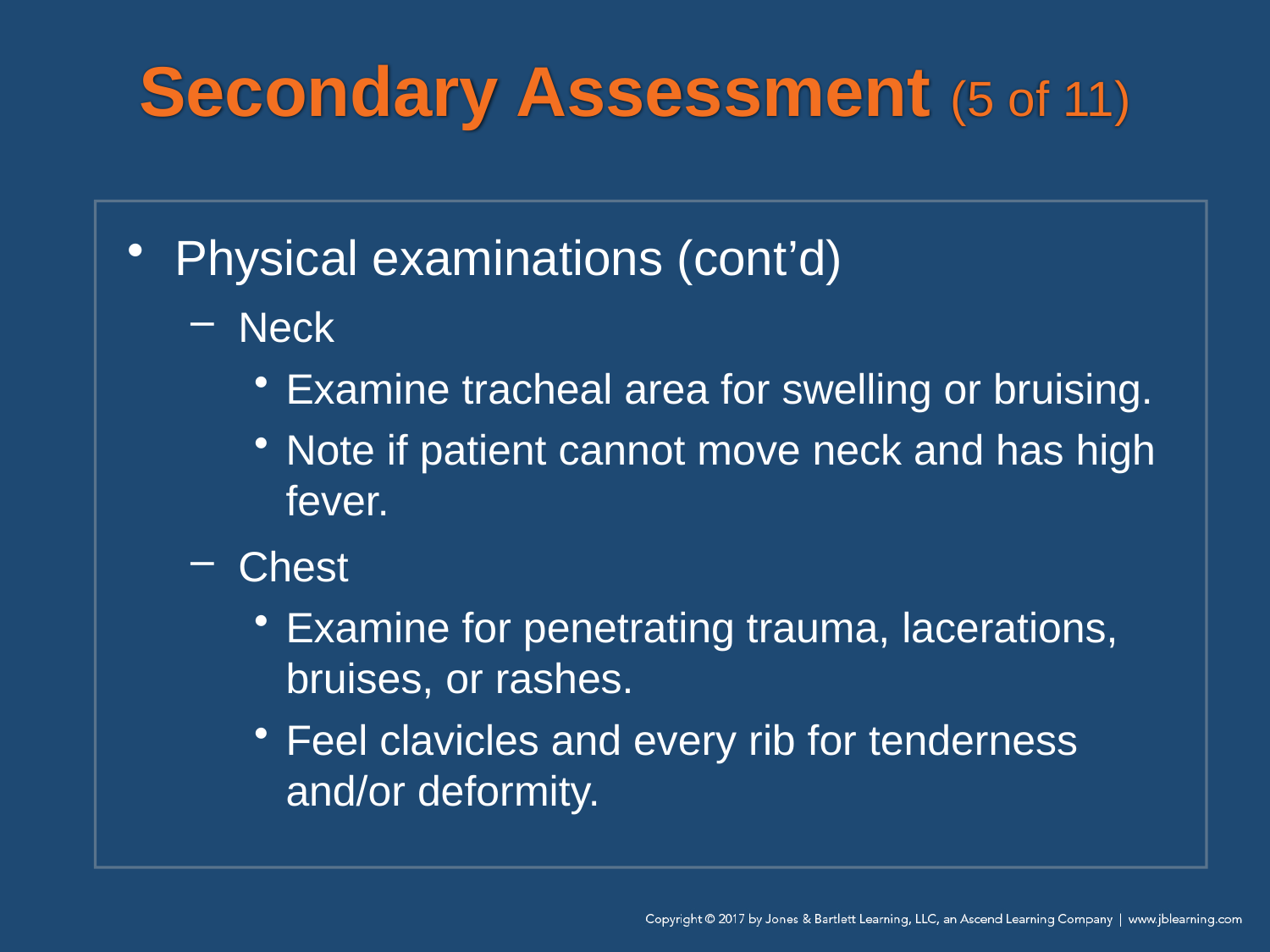

# Secondary Assessment (5 of 11)
Physical examinations (cont’d)
Neck
Examine tracheal area for swelling or bruising.
Note if patient cannot move neck and has high fever.
Chest
Examine for penetrating trauma, lacerations, bruises, or rashes.
Feel clavicles and every rib for tenderness and/or deformity.